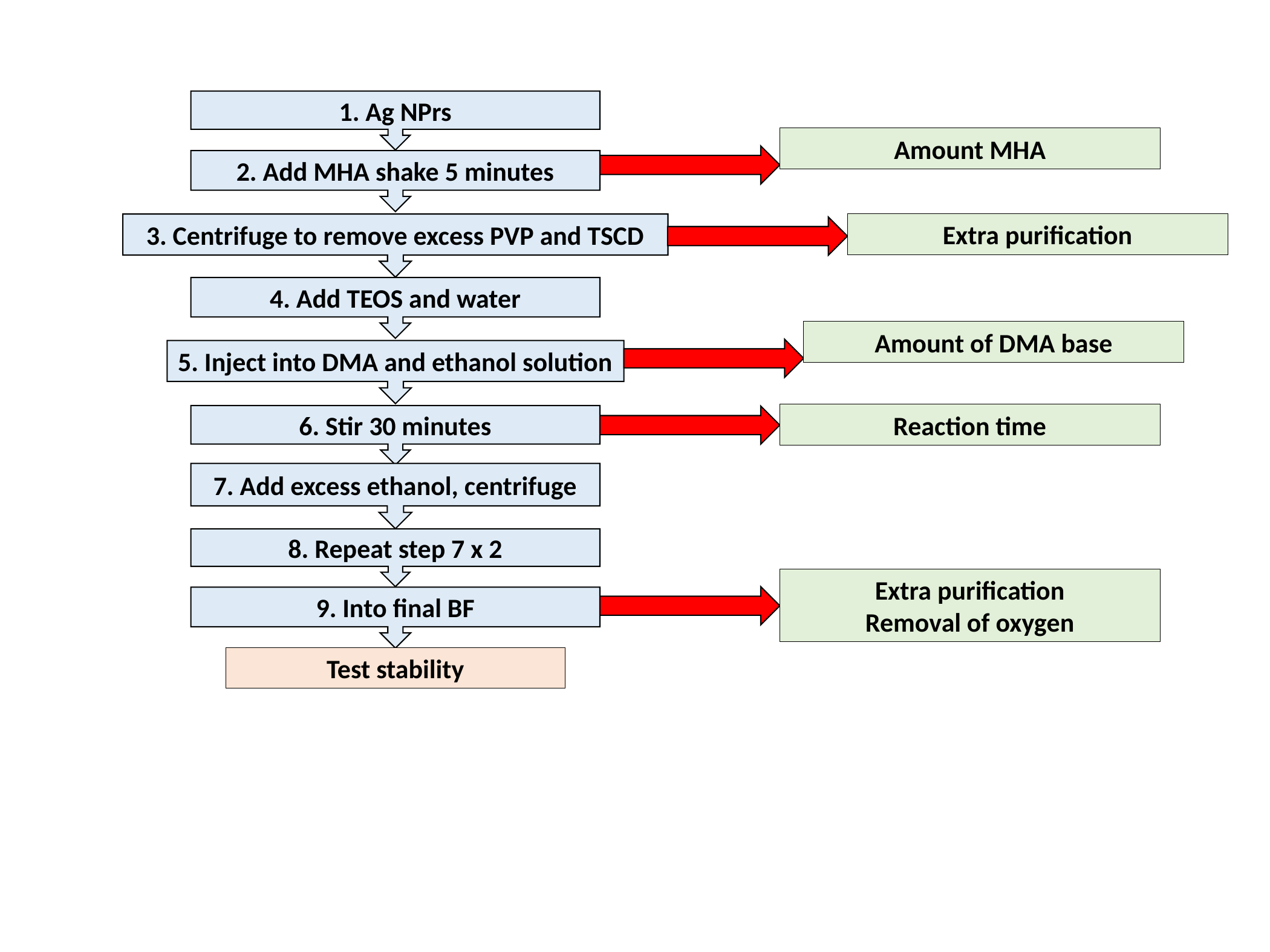

1. Ag NPrs
Amount MHA

2. Add MHA shake 5 minutes
Extra purification
3. Centrifuge to remove excess PVP and TSCD

4. Add TEOS and water
Amount of DMA base

5. Inject into DMA and ethanol solution
Reaction time
6. Stir 30 minutes

7. Add excess ethanol, centrifuge
8. Repeat step 7 x 2
Extra purification
Removal of oxygen

9. Into final BF
Test stability